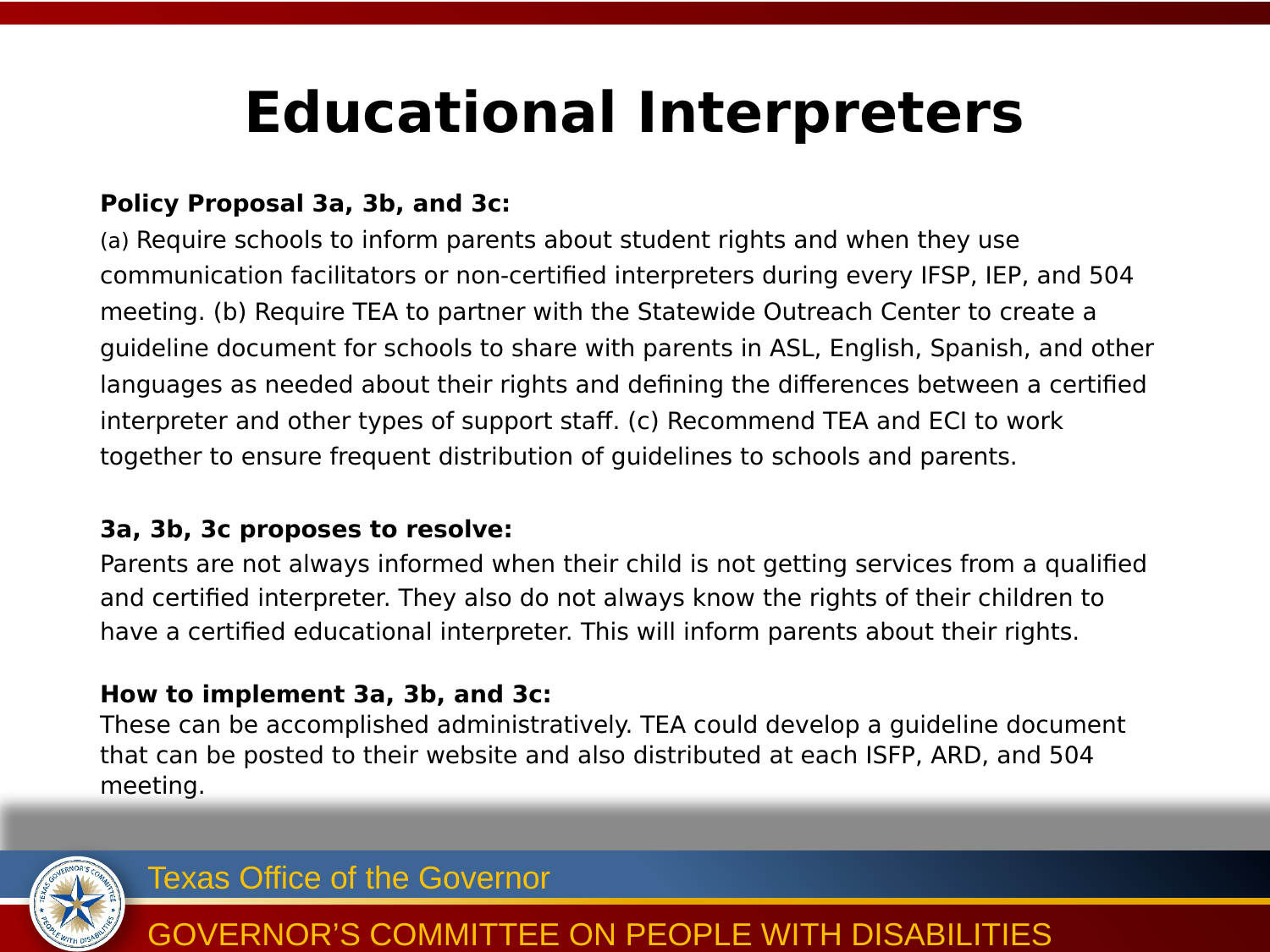

# Educational Interpreters
Policy Proposal 3a, 3b, and 3c:
(a) Require schools to inform parents about student rights and when they use communication facilitators or non-certified interpreters during every IFSP, IEP, and 504 meeting. (b) Require TEA to partner with the Statewide Outreach Center to create a guideline document for schools to share with parents in ASL, English, Spanish, and other languages as needed about their rights and defining the differences between a certified interpreter and other types of support staff. (c) Recommend TEA and ECI to work together to ensure frequent distribution of guidelines to schools and parents.

3a, 3b, 3c proposes to resolve:
Parents are not always informed when their child is not getting services from a qualified and certified interpreter. They also do not always know the rights of their children to have a certified educational interpreter. This will inform parents about their rights.

How to implement 3a, 3b, and 3c:
These can be accomplished administratively. TEA could develop a guideline document that can be posted to their website and also distributed at each ISFP, ARD, and 504 meeting.